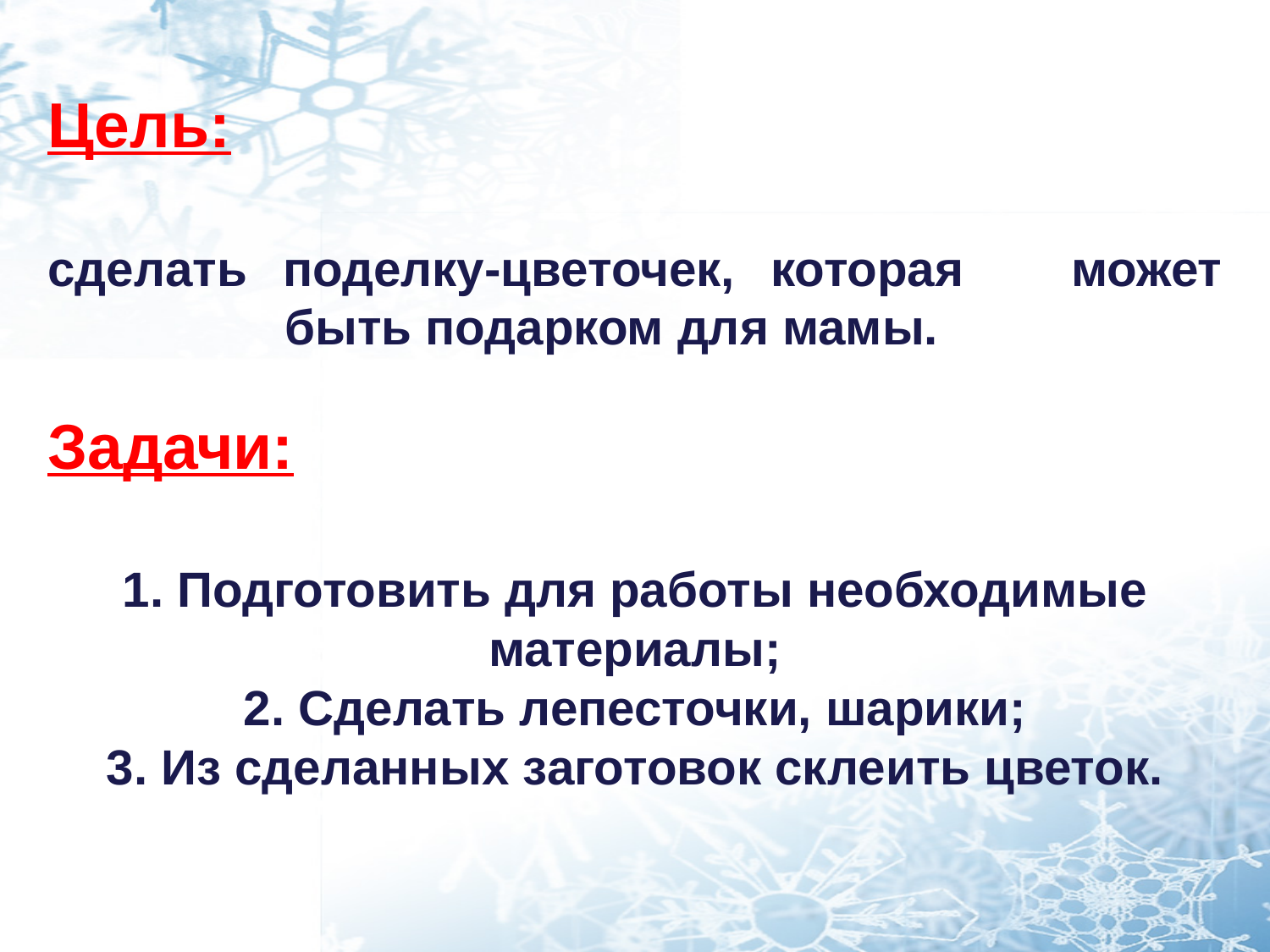

Цель:

сделать поделку-цветочек, которая   может быть подарком для мамы.

Задачи:

1. Подготовить для работы необходимые материалы;
2. Сделать лепесточки, шарики;
3. Из сделанных заготовок склеить цветок.